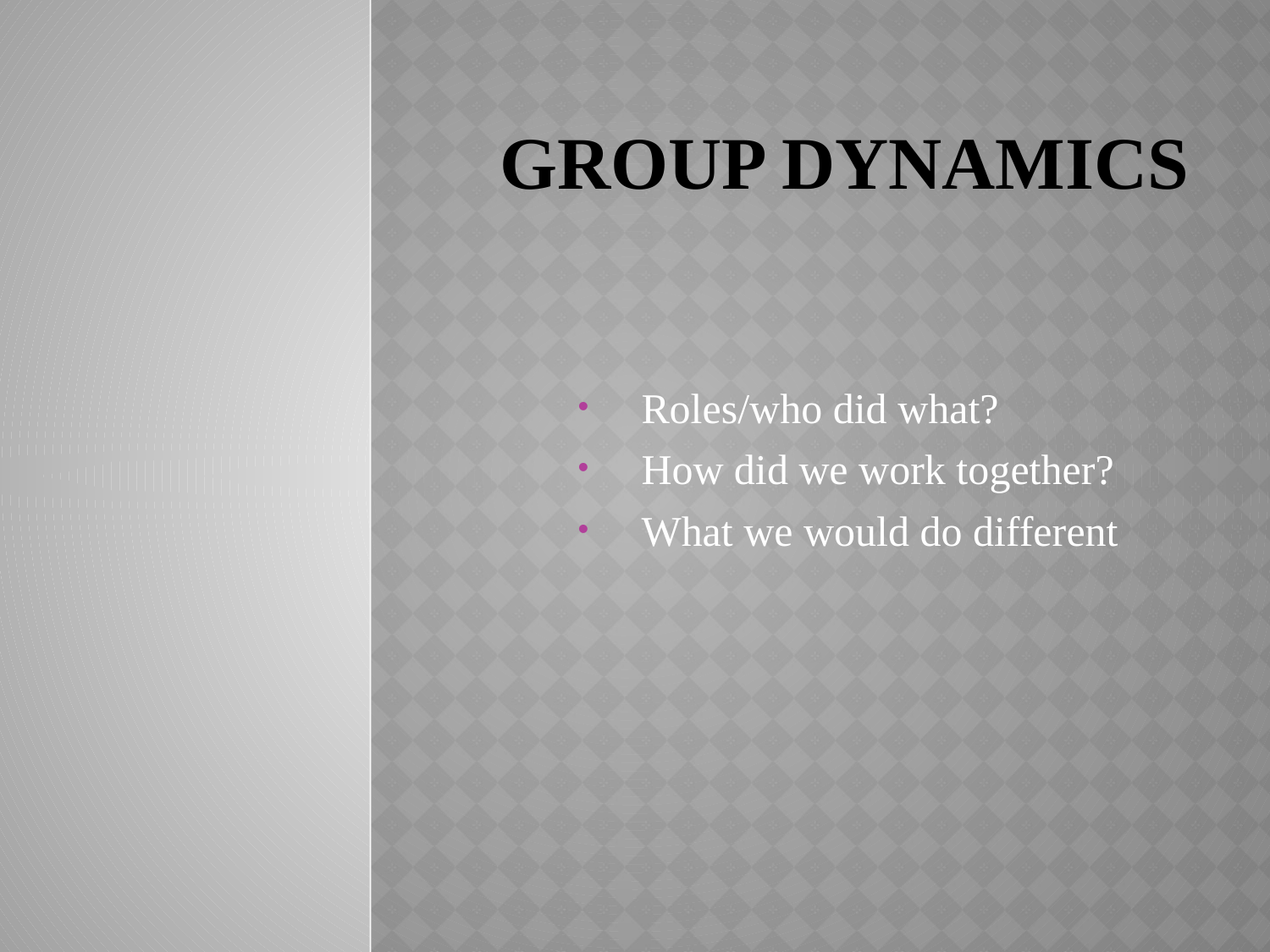

# Group dynamics
Roles/who did what?
How did we work together?
What we would do different